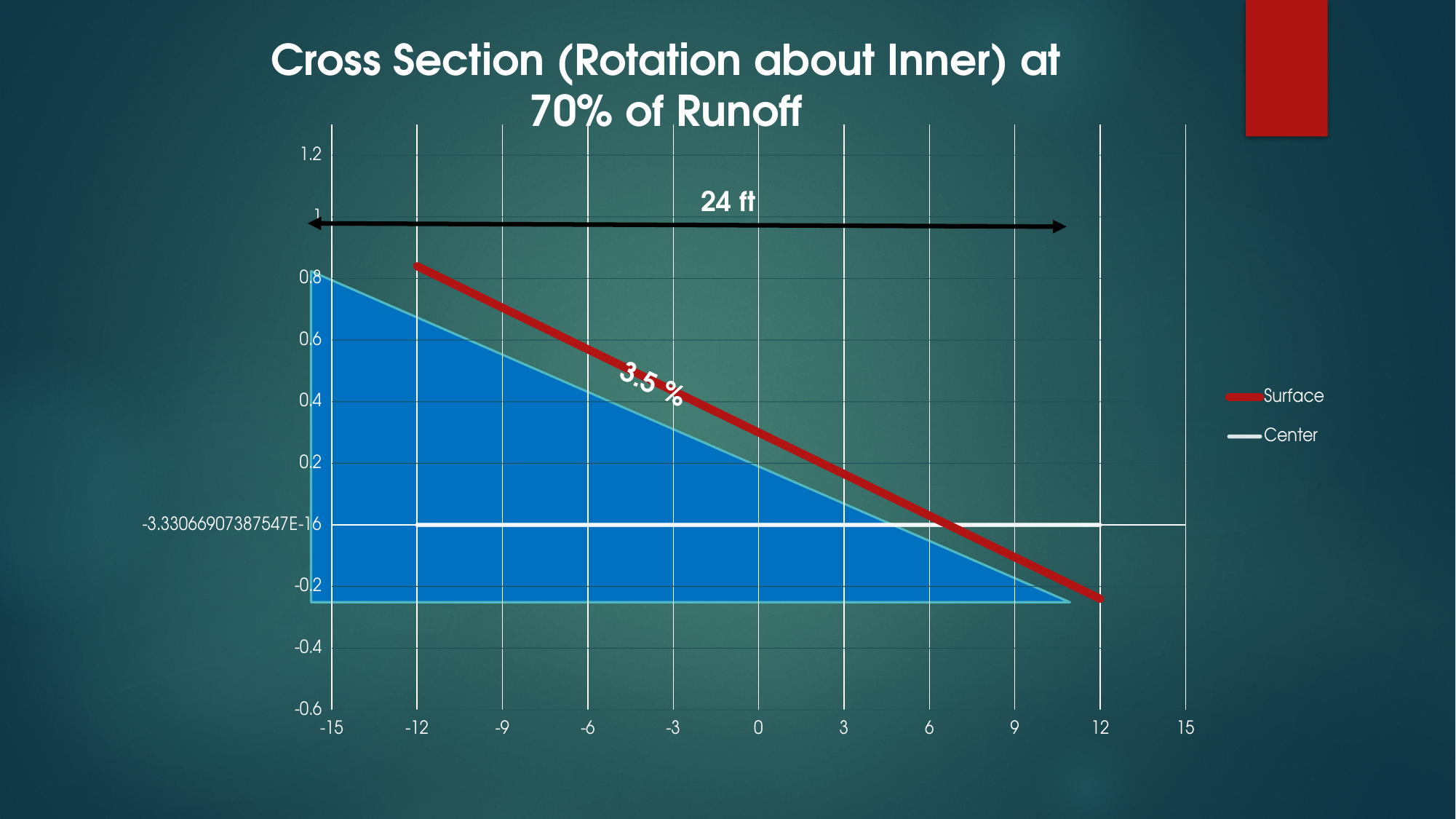

Cross Section (Rotation about Inner) at 70% of Runoff

### Chart

| Category | Surface | Center |
|---|---|---|
24 ft

3.5 %